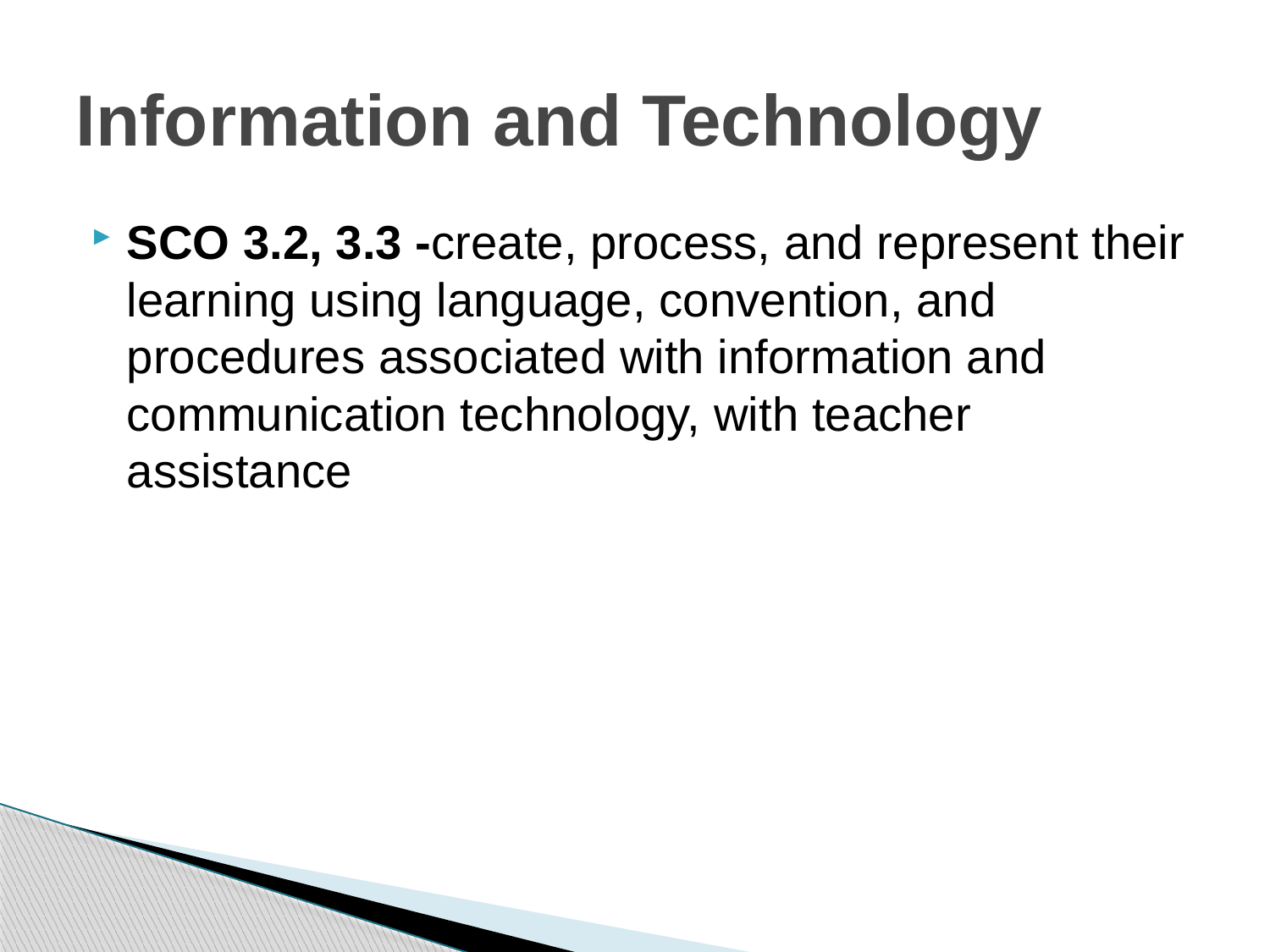

# Information and Technology
SCO 3.2, 3.3 -create, process, and represent their learning using language, convention, and procedures associated with information and communication technology, with teacher assistance